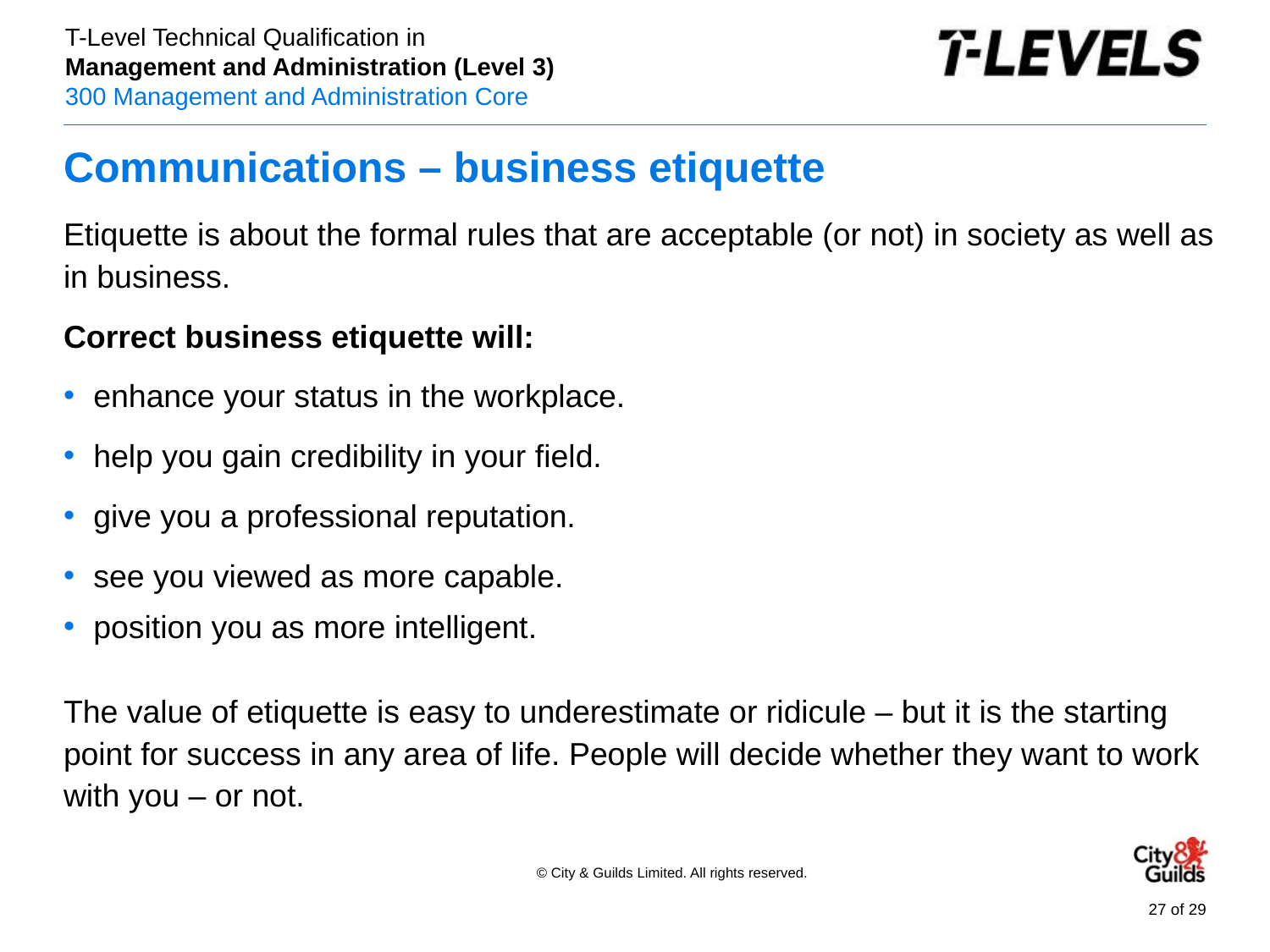

# Communications – business etiquette
Etiquette is about the formal rules that are acceptable (or not) in society as well as in business.
Correct business etiquette will:
enhance your status in the workplace.
help you gain credibility in your field.
give you a professional reputation.
see you viewed as more capable.
position you as more intelligent.

The value of etiquette is easy to underestimate or ridicule – but it is the starting point for success in any area of life. People will decide whether they want to work with you – or not.